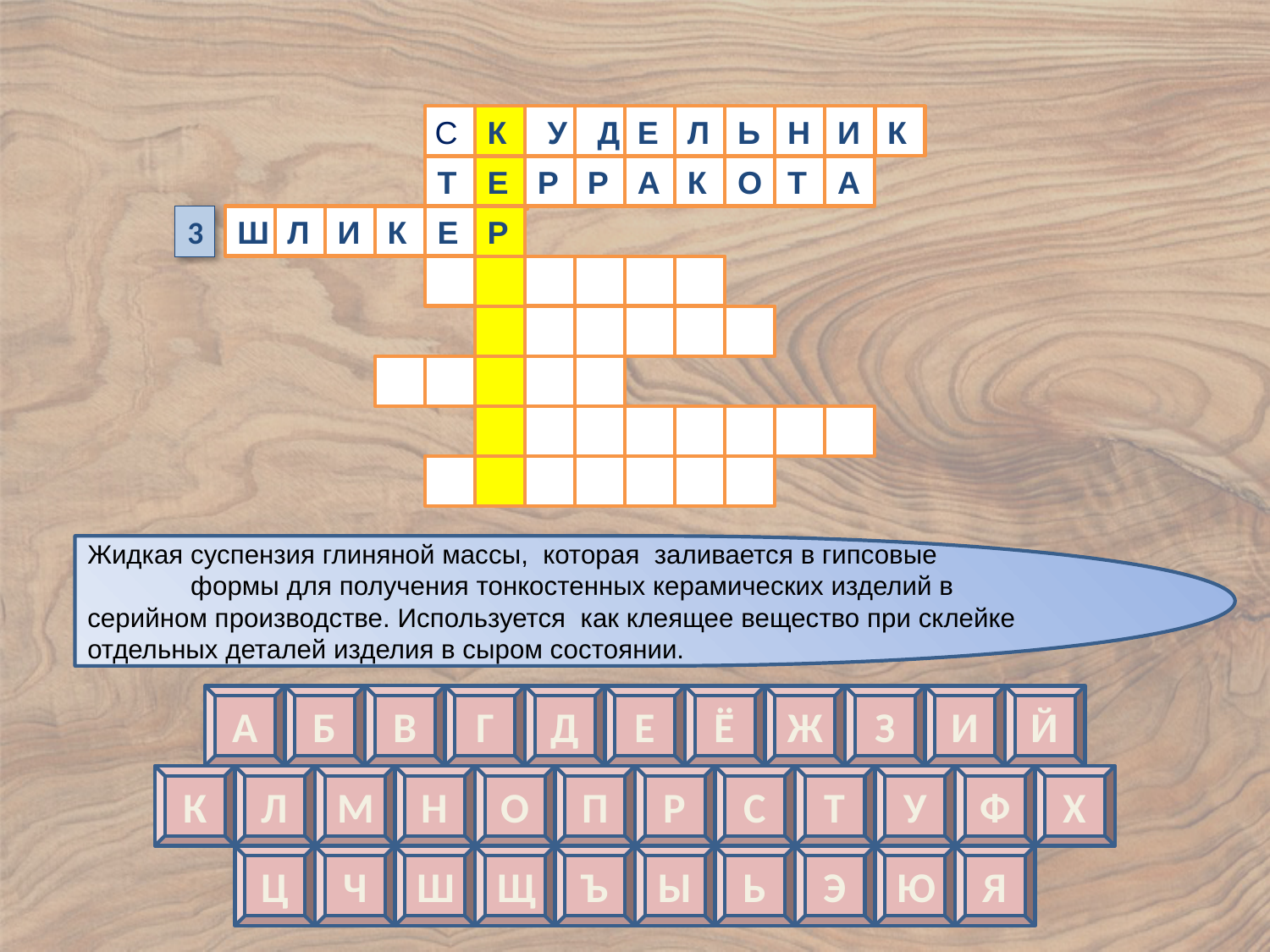

С

К

У

Д

Е

Л

Ь

Н

И

К

Т

Е

Р

Р

А

К

О

Т

А
3

Ш

Л

И

К

Е

Р

Жидкая суспензия глиняной массы,  которая  заливается в гипсовые                              формы для получения тонкостенных керамических изделий в серийном производстве. Используется  как клеящее вещество при склейке отдельных деталей изделия в сыром состоянии.
В
А
Б
Г
Д
Е
Ё
Ж
З
И
Й
К
Л
М
Н
О
П
Р
С
Т
У
Ф
Х
Ц
Ч
Ш
Щ
Ъ
Ы
Ь
Э
Ю
Я